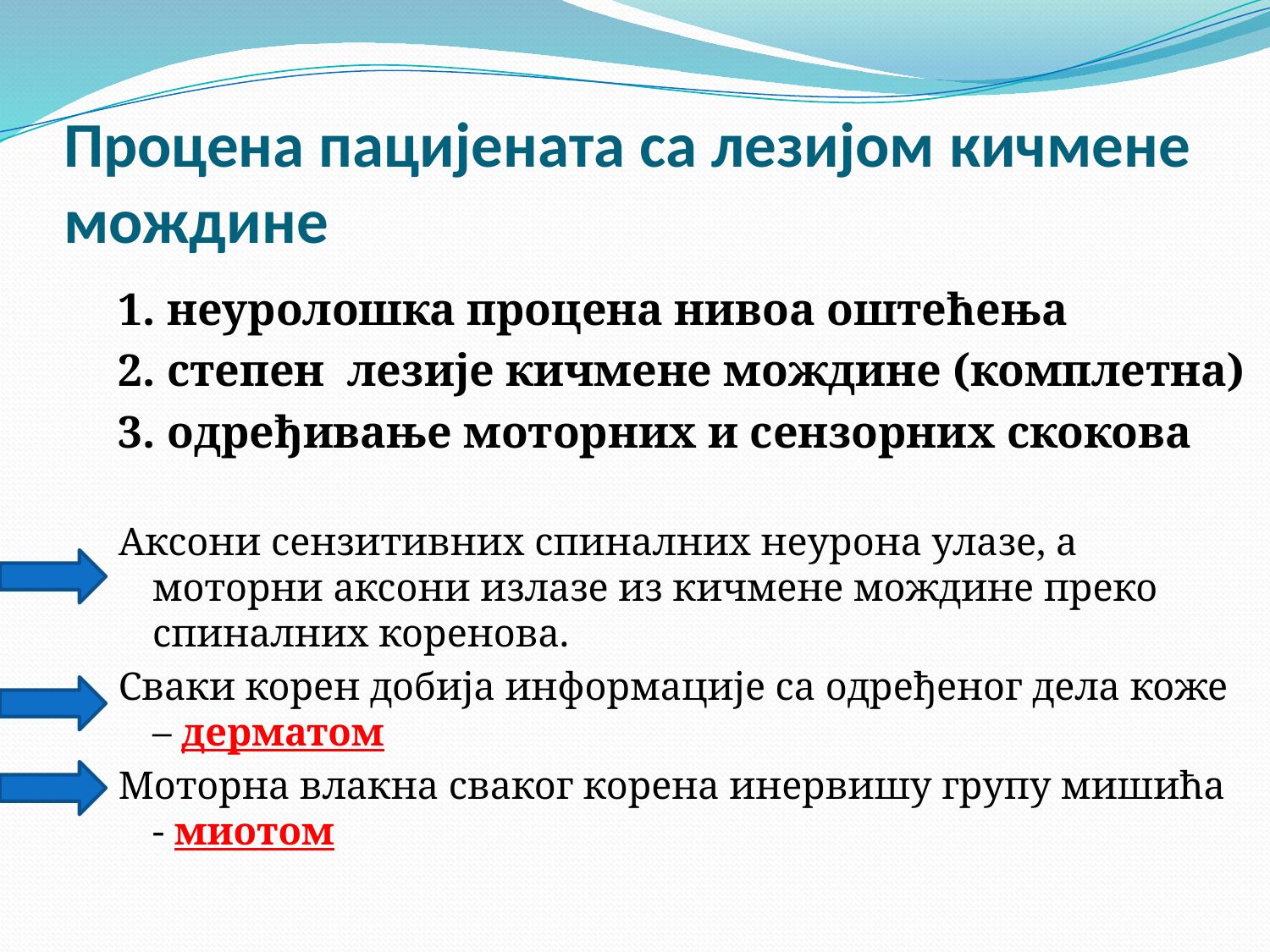

# Процена пацијената са лезијом кичмене мождине
1. неуролошка процена нивоа оштећења
2. степен  лезије кичмене мождине (комплетна)
3. одређивање моторних и сензорних скокова

Аксони сензитивних спиналних неурона улазе, а моторни аксони излазе из кичмене мождине преко спиналних коренова.
Сваки корен добија информације са одређеног дела коже – дерматом
Моторна влакна сваког корена инервишу групу мишића   - миотом